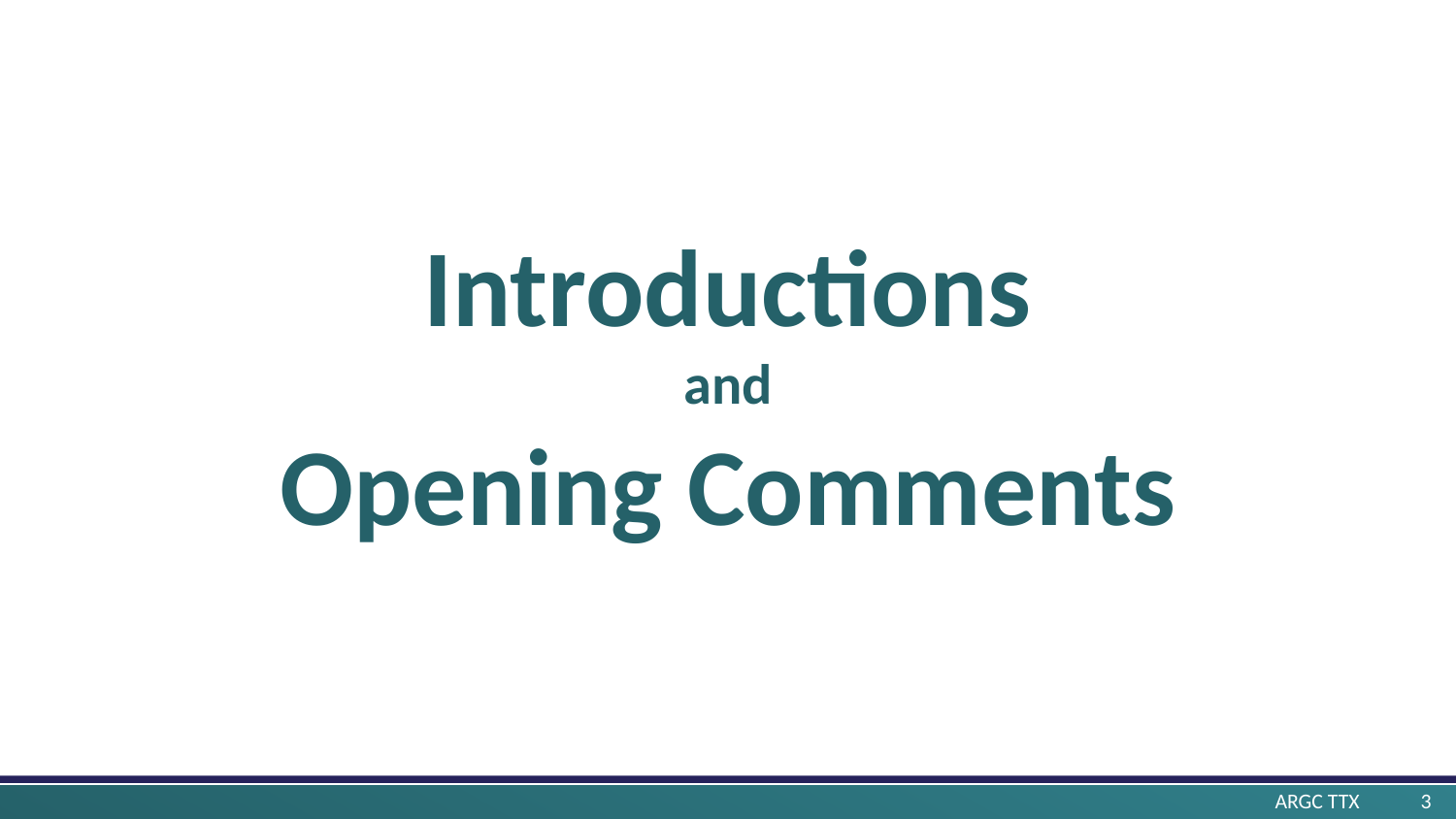

# Introductions and Opening Comments
ARGC TTX 	3